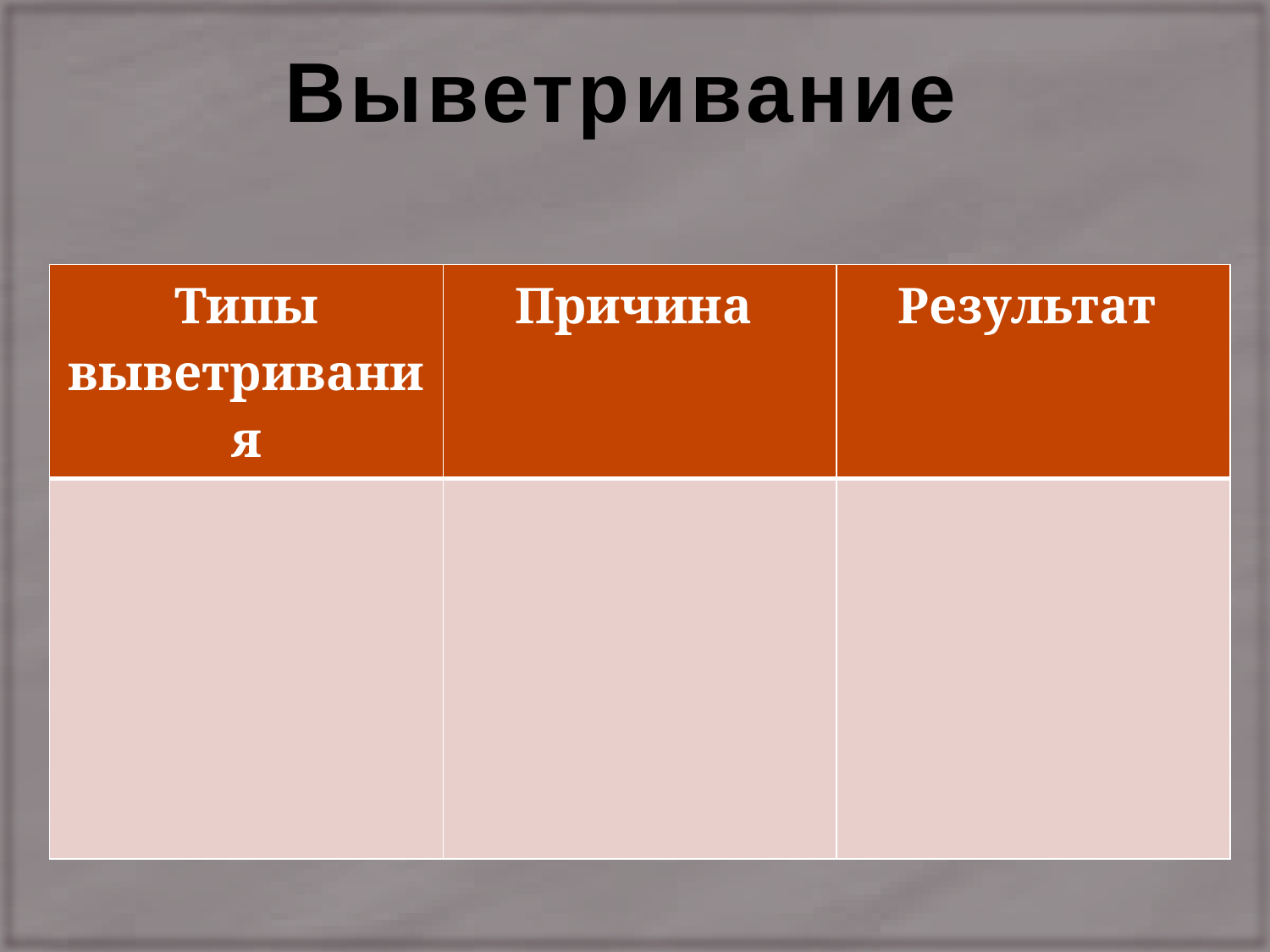

# Выветривание
| Типы выветривания | Причина | Результат |
| --- | --- | --- |
|  |  |  |